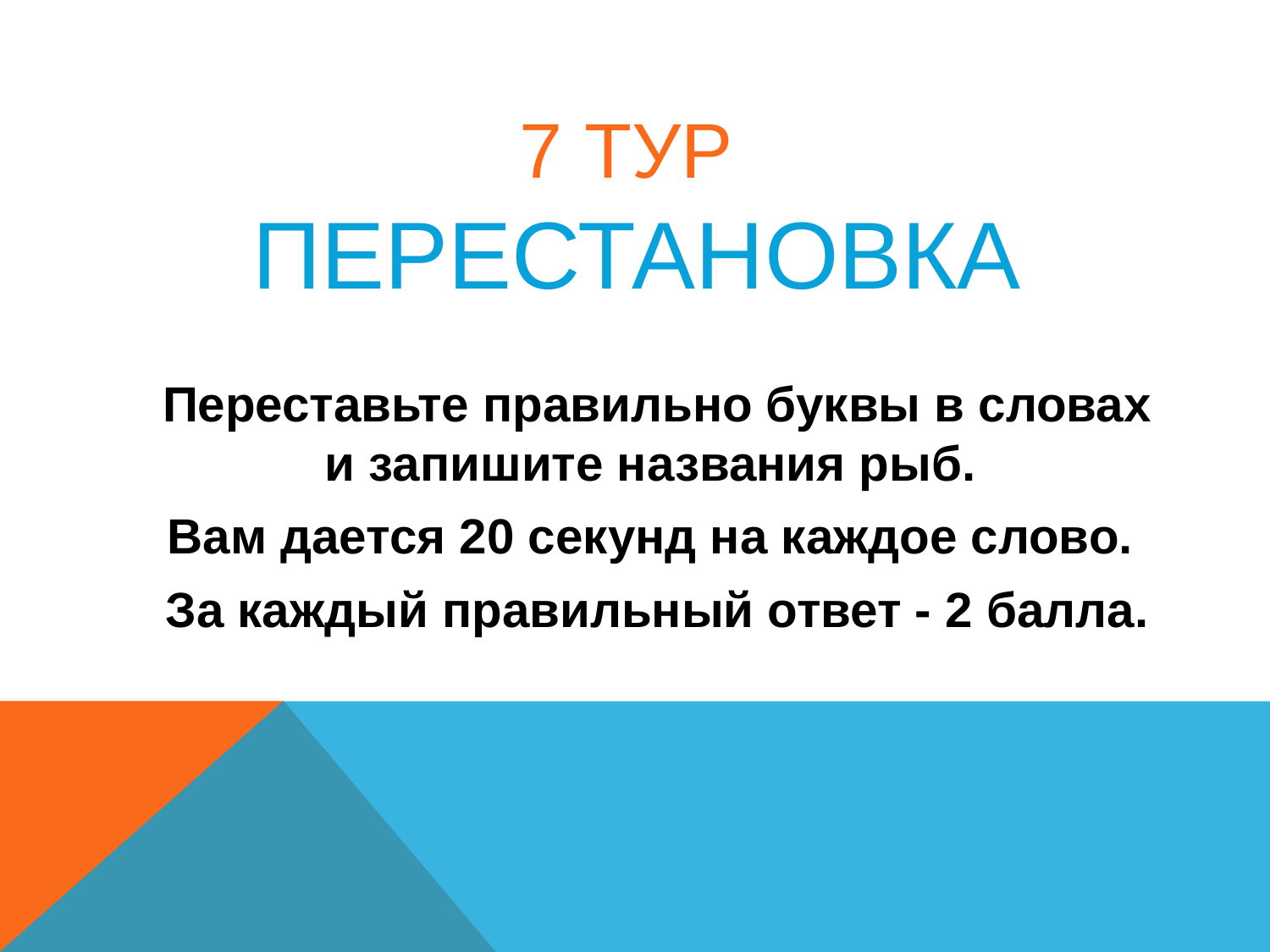

# 7 ТУР ПЕРЕСТАНОВКА
Переставьте правильно буквы в словах и запишите названия рыб.
Вам дается 20 секунд на каждое слово.
За каждый правильный ответ - 2 балла.